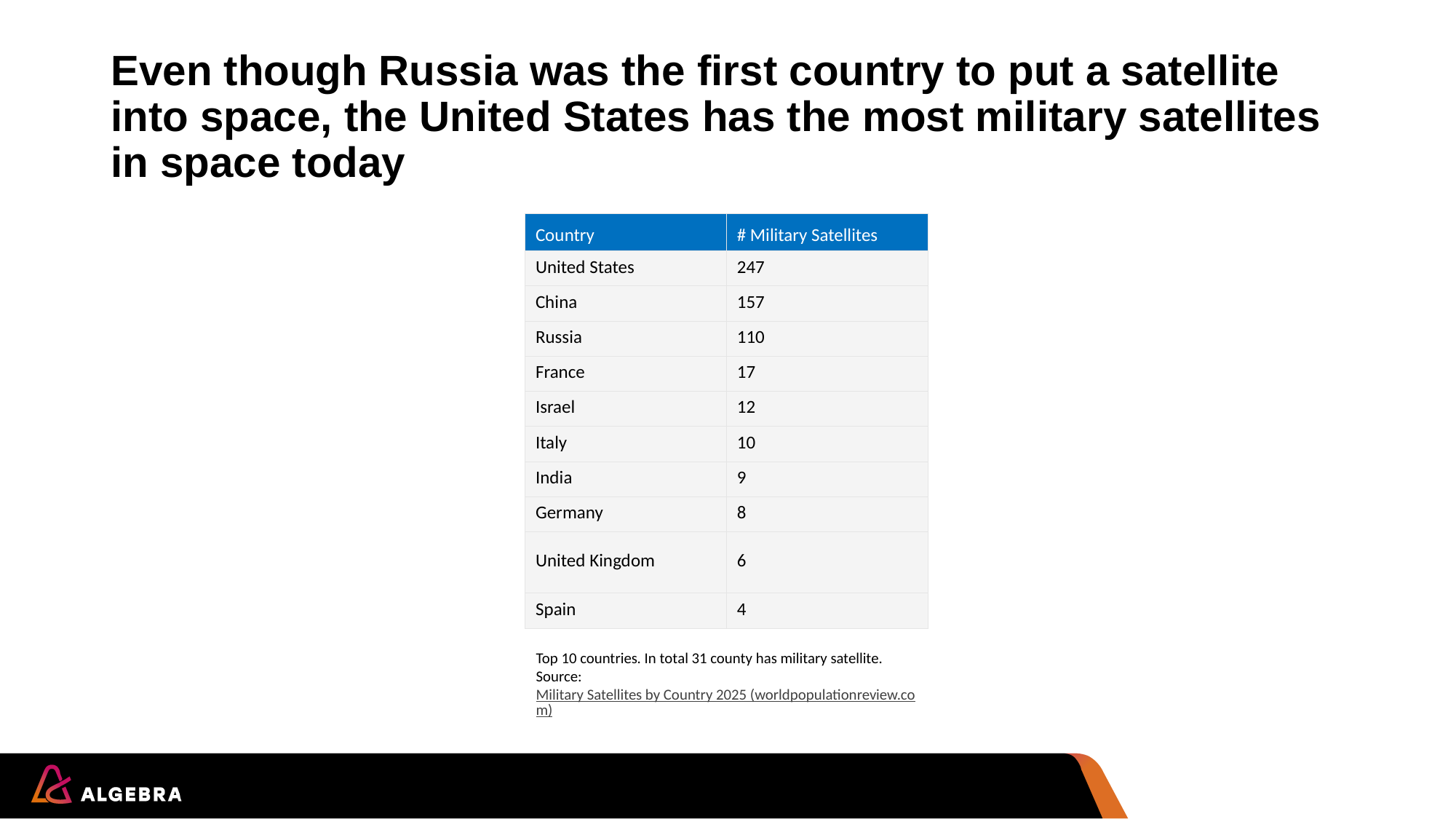

# Even though Russia was the first country to put a satellite into space, the United States has the most military satellites in space today
| Country | # Military Satellites |
| --- | --- |
| United States | 247 |
| China | 157 |
| Russia | 110 |
| France | 17 |
| Israel | 12 |
| Italy | 10 |
| India | 9 |
| Germany | 8 |
| United Kingdom | 6 |
| Spain | 4 |
Top 10 countries. In total 31 county has military satellite.
Source: Military Satellites by Country 2025 (worldpopulationreview.com)